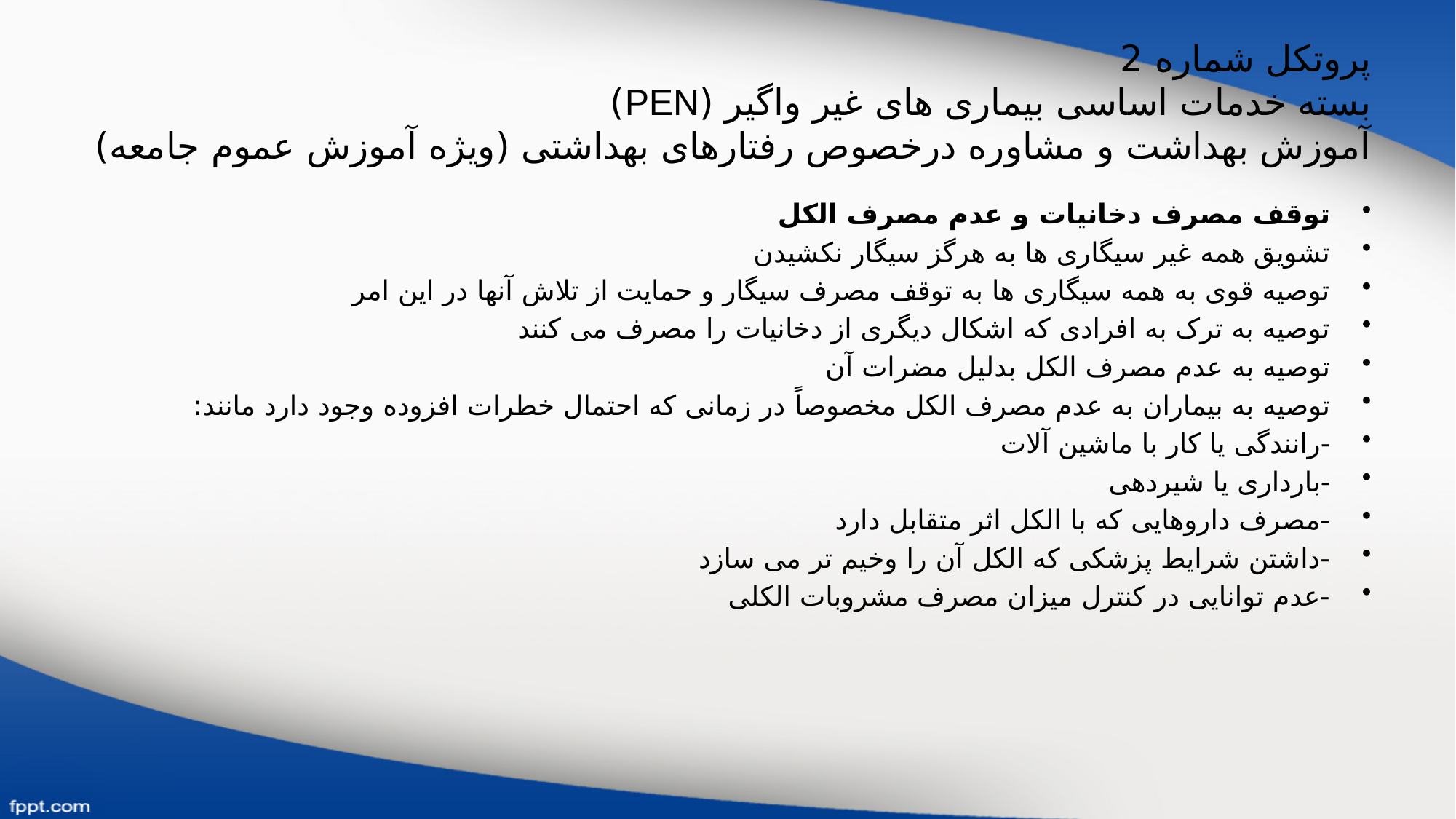

# پروتکل شماره 2 بسته خدمات اساسی بیماری های غیر واگیر (PEN) آموزش بهداشت و مشاوره درخصوص رفتارهای بهداشتی (ویژه آموزش عموم جامعه)
توقف مصرف دخانیات و عدم مصرف الکل
تشویق همه غیر سیگاری ها به هرگز سیگار نکشیدن
توصیه قوی به همه سیگاری ها به توقف مصرف سیگار و حمایت از تلاش آنها در این امر
توصیه به ترک به افرادی که اشکال دیگری از دخانیات را مصرف می کنند
توصیه به عدم مصرف الکل بدلیل مضرات آن
توصیه به بیماران به عدم مصرف الکل مخصوصاً در زمانی که احتمال خطرات افزوده وجود دارد مانند:
-رانندگی یا کار با ماشین آلات
-بارداری یا شیردهی
-مصرف داروهایی که با الکل اثر متقابل دارد
-داشتن شرایط پزشکی که الکل آن را وخیم تر می سازد
-عدم توانایی در کنترل میزان مصرف مشروبات الکلی